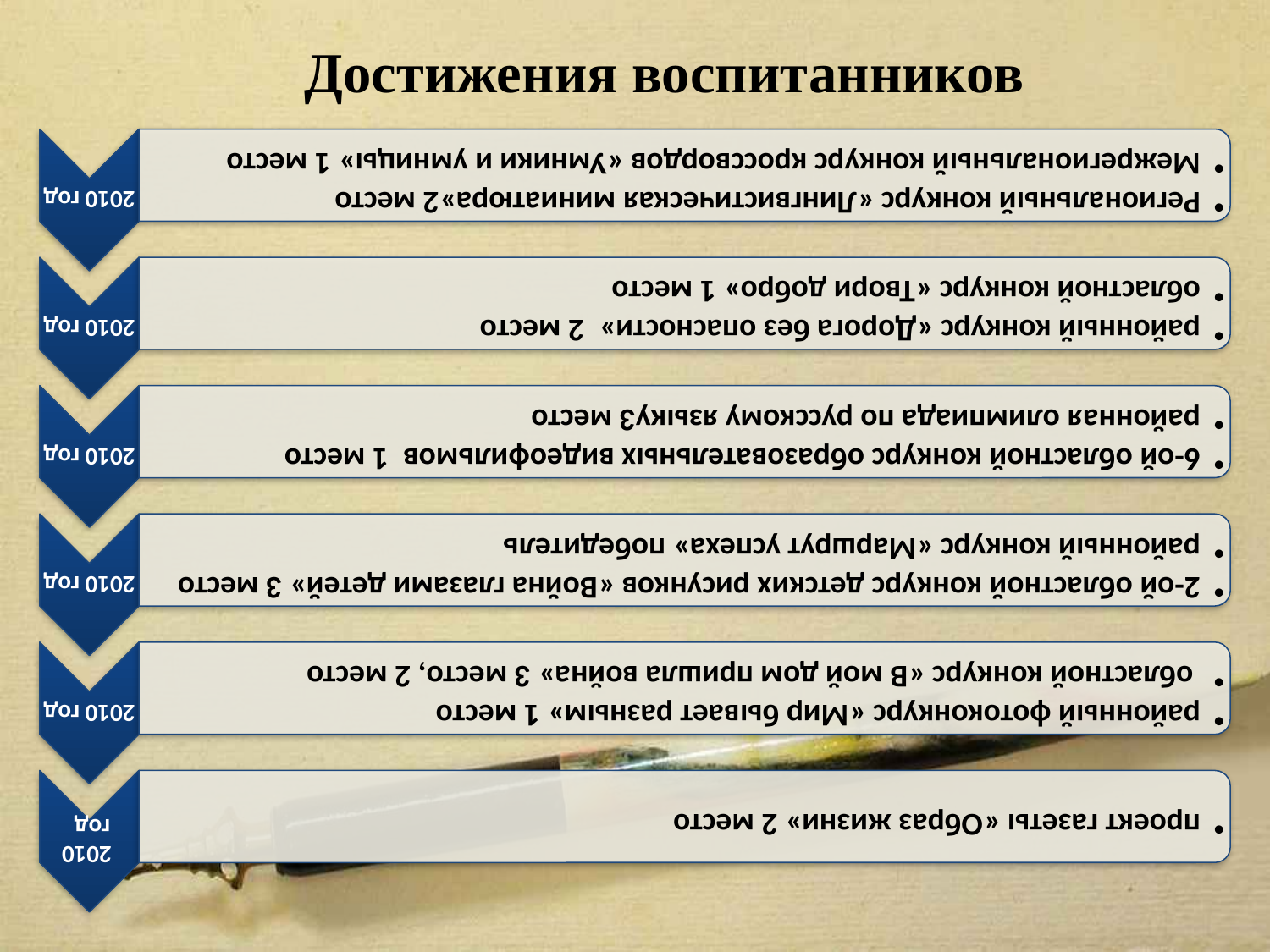

Достижения воспитанников
2010 год
Региональный конкурс «Лингвистическая миниатюра»2 место
Межрегиональный конкурс кроссвордов «Умники и умницы» 1 место
2010 год
районный конкурс «Дорога без опасности»  2 место
областной конкурс «Твори добро» 1 место
2010 год
6-ой областной конкурс образовательных видеофильмов  1 место
районная олимпиада по русскому языку3 место
2010 год
2-ой областной конкурс детских рисунков «Война глазами детей» 3 место
районный конкурс «Маршрут успеха» победитель
2010 год
районный фотоконкурс «Мир бывает разным» 1 место
 областной конкурс «В мой дом пришла война» 3 место, 2 место
 2010 год
проект газеты «Образ жизни» 2 место